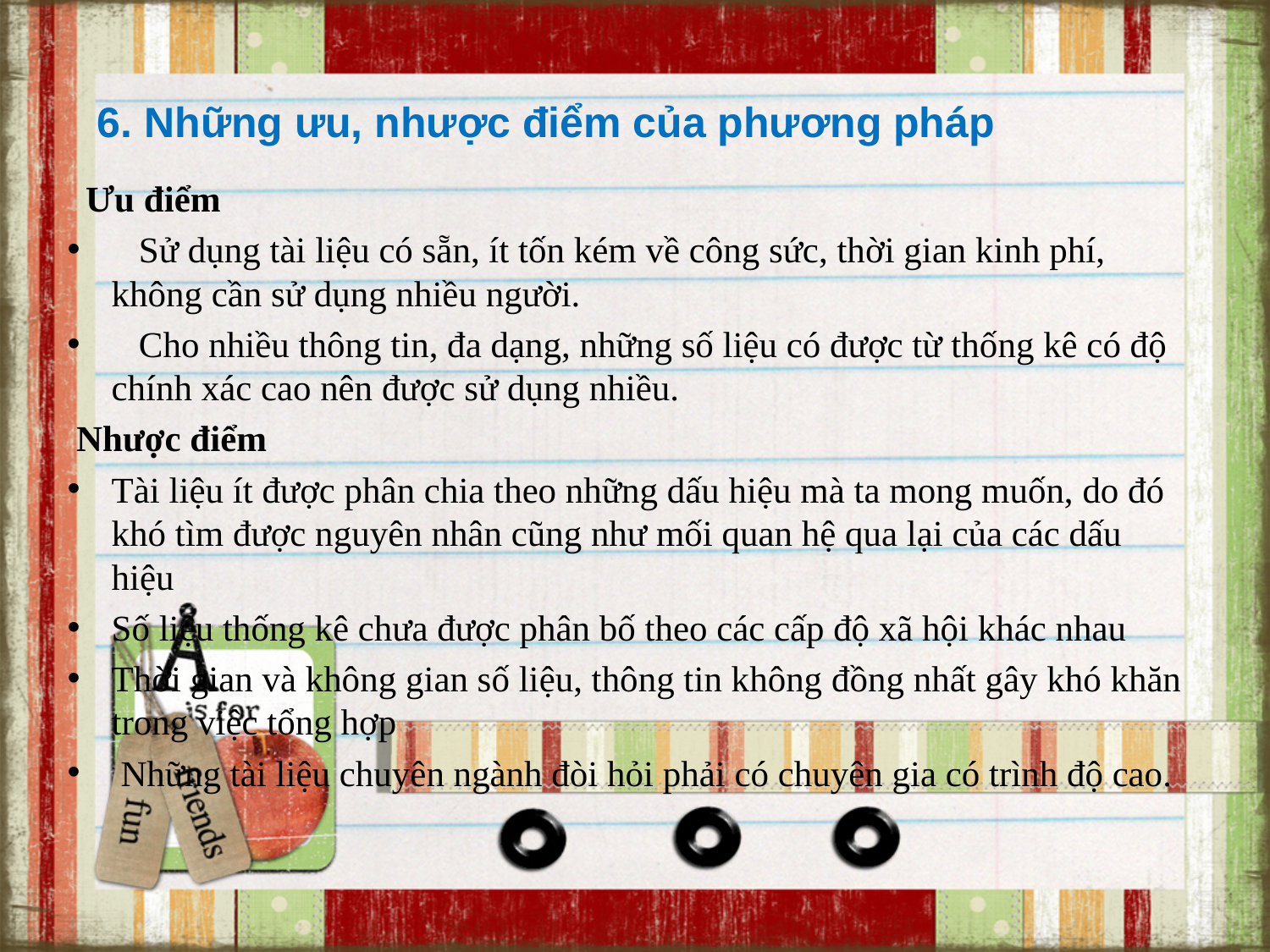

# 6. Những ưu, nhược điểm của phương pháp
  Ưu điểm
   Sử dụng tài liệu có sẵn, ít tốn kém về công sức, thời gian kinh phí, không cần sử dụng nhiều người.
   Cho nhiều thông tin, đa dạng, những số liệu có được từ thống kê có độ chính xác cao nên được sử dụng nhiều.
 Nhược điểm
Tài liệu ít được phân chia theo những dấu hiệu mà ta mong muốn, do đó khó tìm được nguyên nhân cũng như mối quan hệ qua lại của các dấu hiệu
Số liệu thống kê chưa được phân bố theo các cấp độ xã hội khác nhau
Thời gian và không gian số liệu, thông tin không đồng nhất gây khó khăn trong việc tổng hợp
 Những tài liệu chuyên ngành đòi hỏi phải có chuyên gia có trình độ cao.